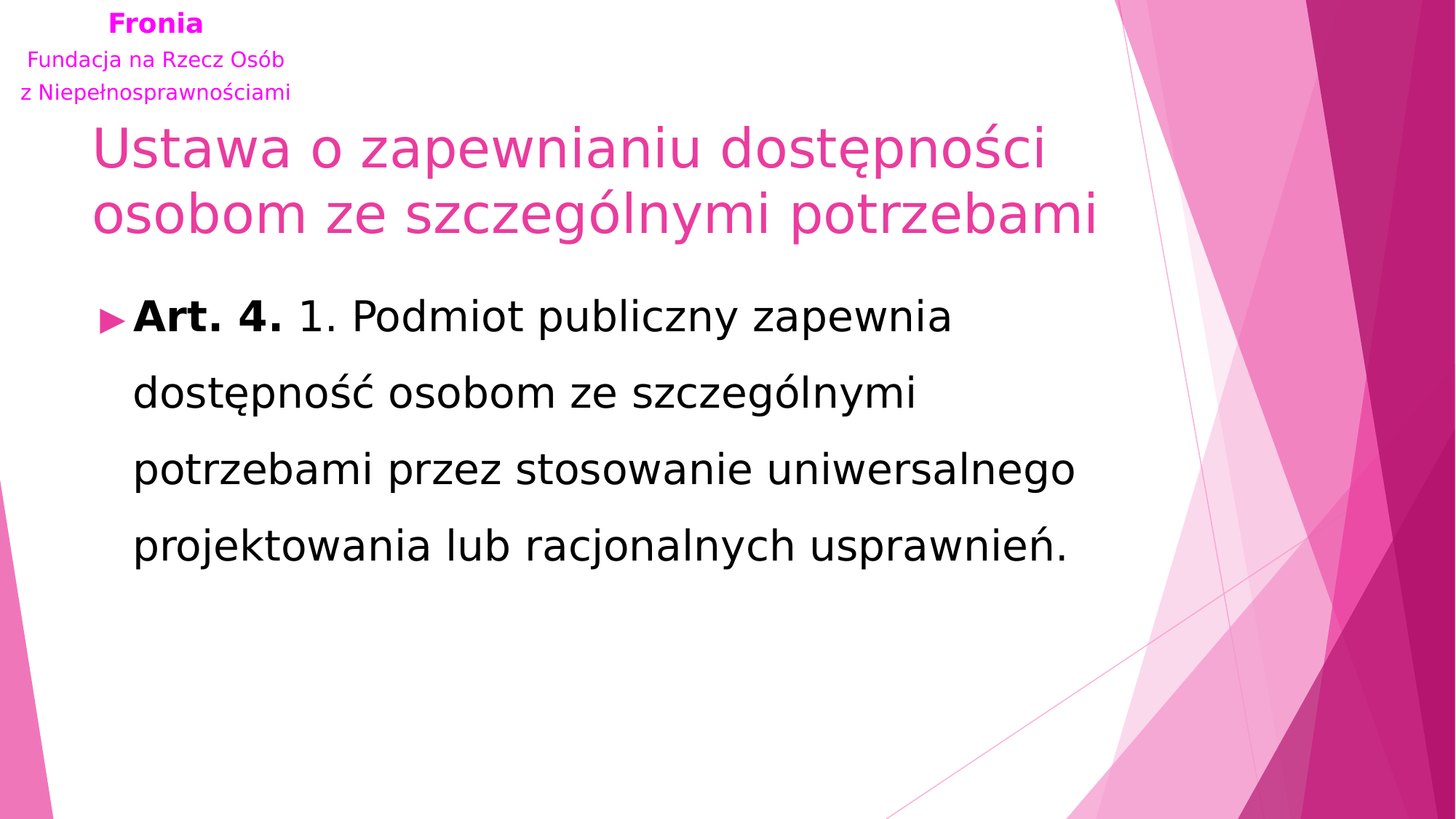

# Ustawa o zapewnianiu dostępności osobom ze szczególnymi potrzebami
Art. 4. 1. Podmiot publiczny zapewnia dostępność osobom ze szczególnymi potrzebami przez stosowanie uniwersalnego projektowania lub racjonalnych usprawnień.